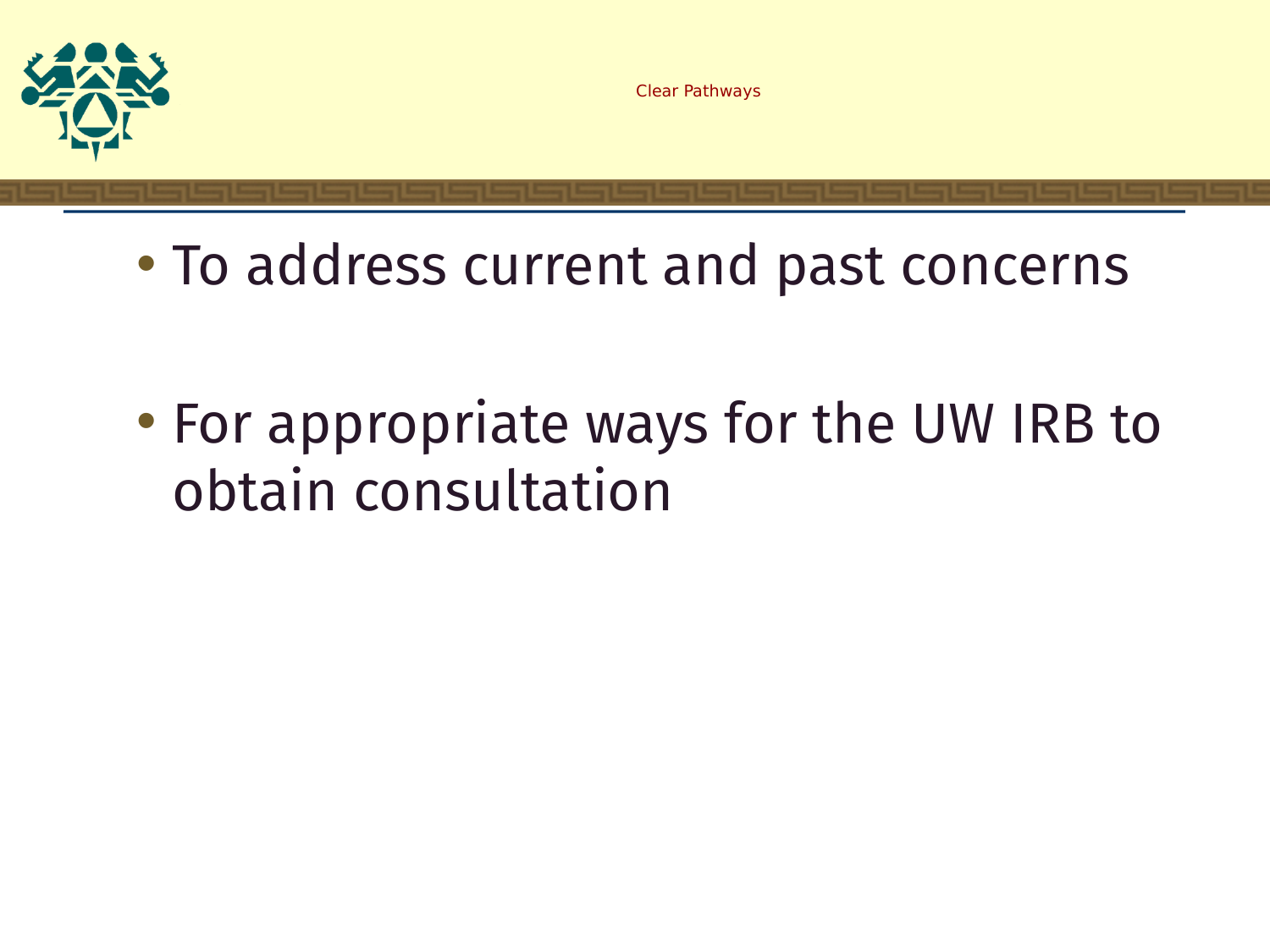

# Clear Pathways

To address current and past concerns

For appropriate ways for the UW IRB to obtain consultation